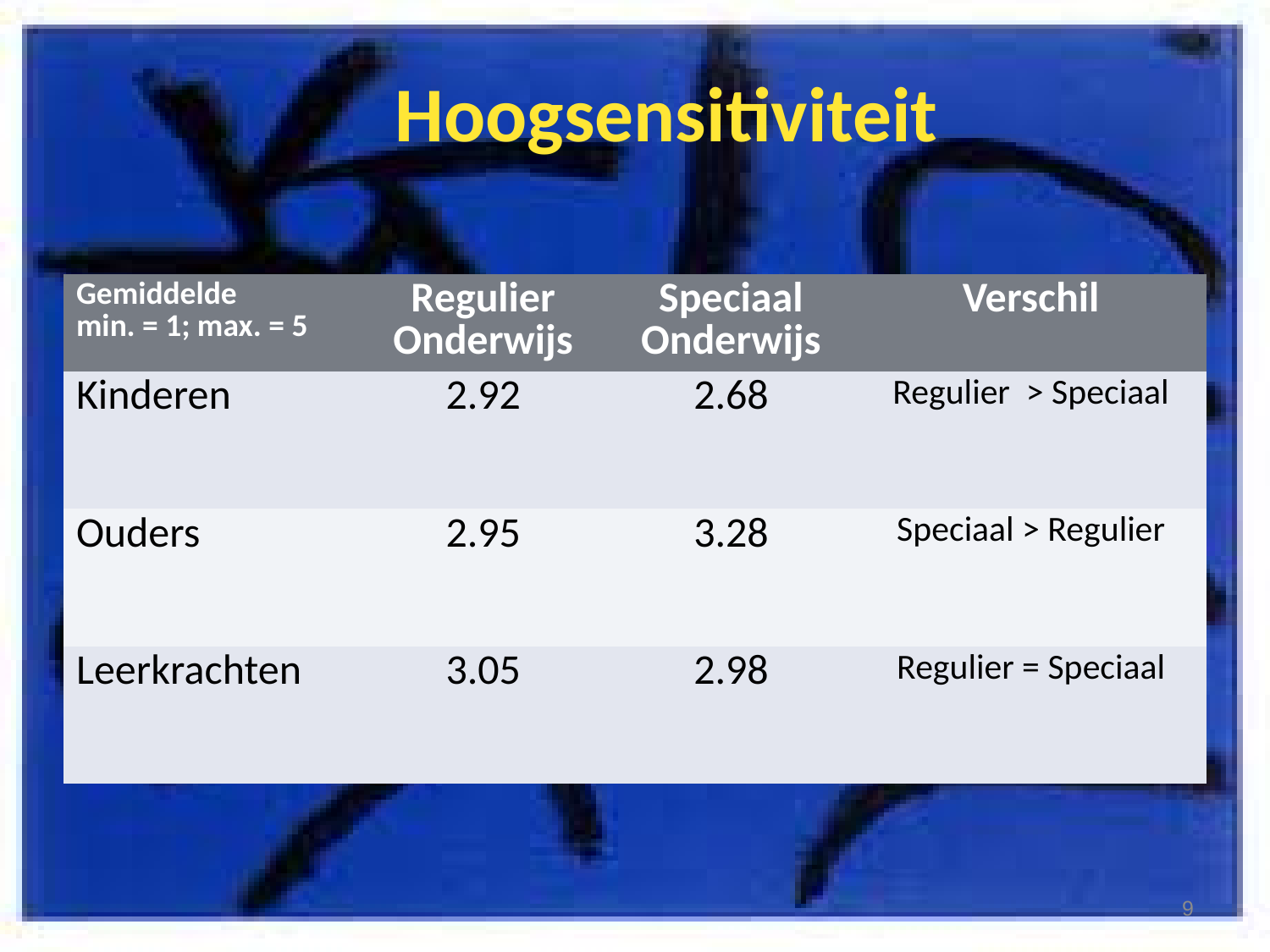

# Hoogsensitiviteit
| Gemiddelde min. = 1; max. = 5 | Regulier Onderwijs | Speciaal Onderwijs | Verschil |
| --- | --- | --- | --- |
| Kinderen | 2.92 | 2.68 | Regulier > Speciaal |
| Ouders | 2.95 | 3.28 | Speciaal > Regulier |
| Leerkrachten | 3.05 | 2.98 | Regulier = Speciaal |
9